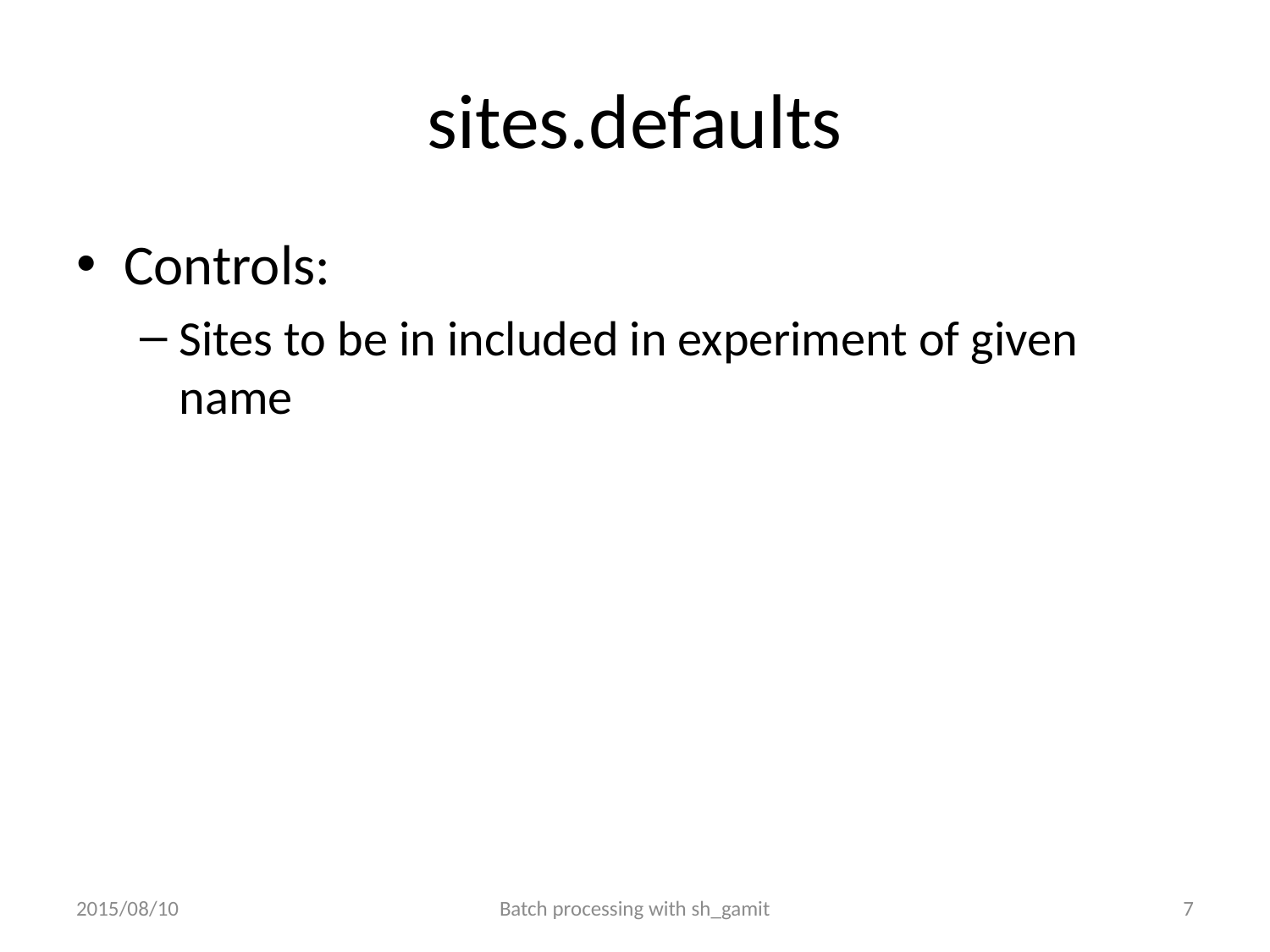

# sites.defaults
Controls:
Sites to be in included in experiment of given name
2015/08/10
Batch processing with sh_gamit
7